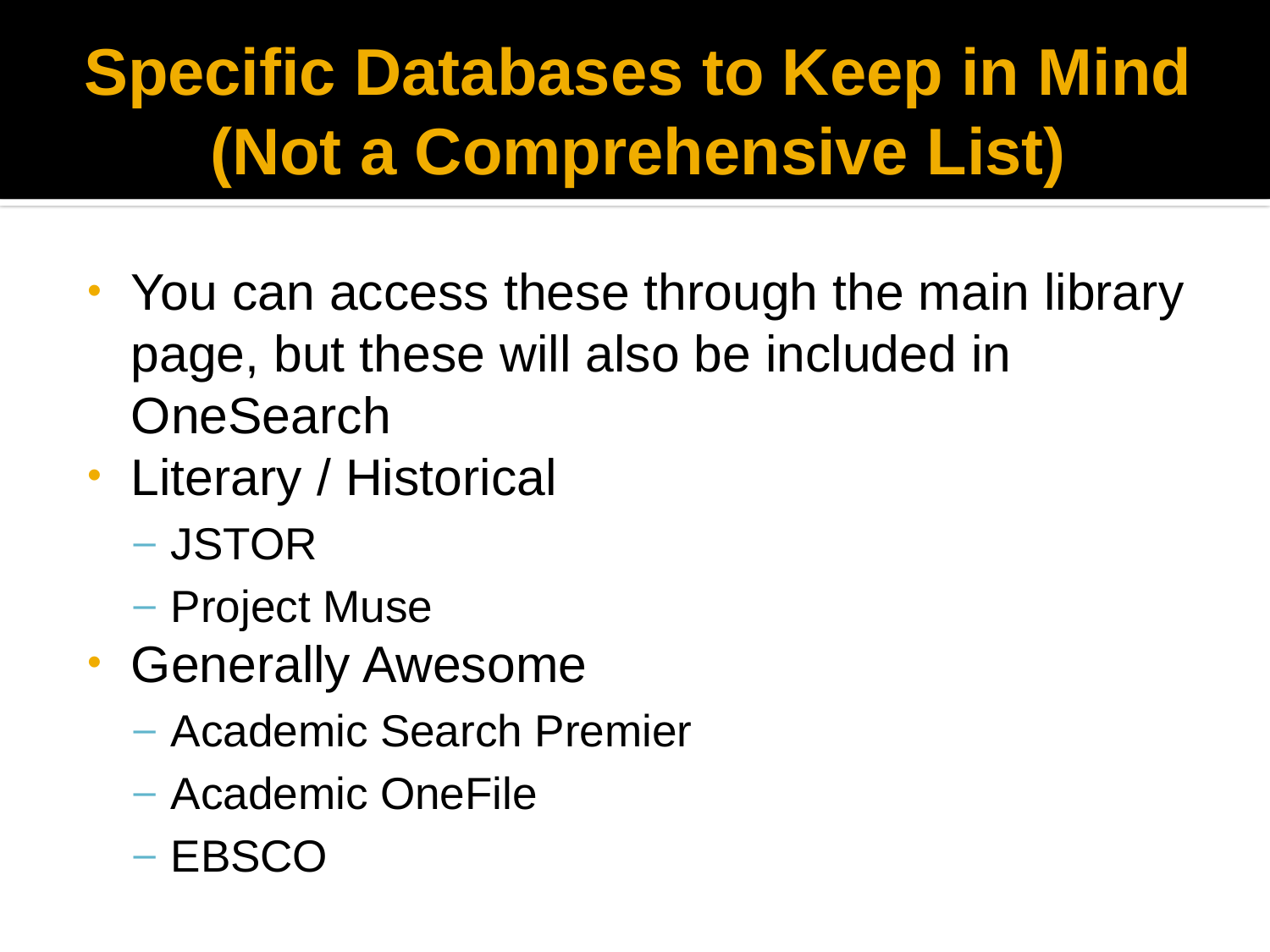

# Specific Databases to Keep in Mind (Not a Comprehensive List)
You can access these through the main library page, but these will also be included in OneSearch
Literary / Historical
JSTOR
Project Muse
Generally Awesome
Academic Search Premier
Academic OneFile
EBSCO